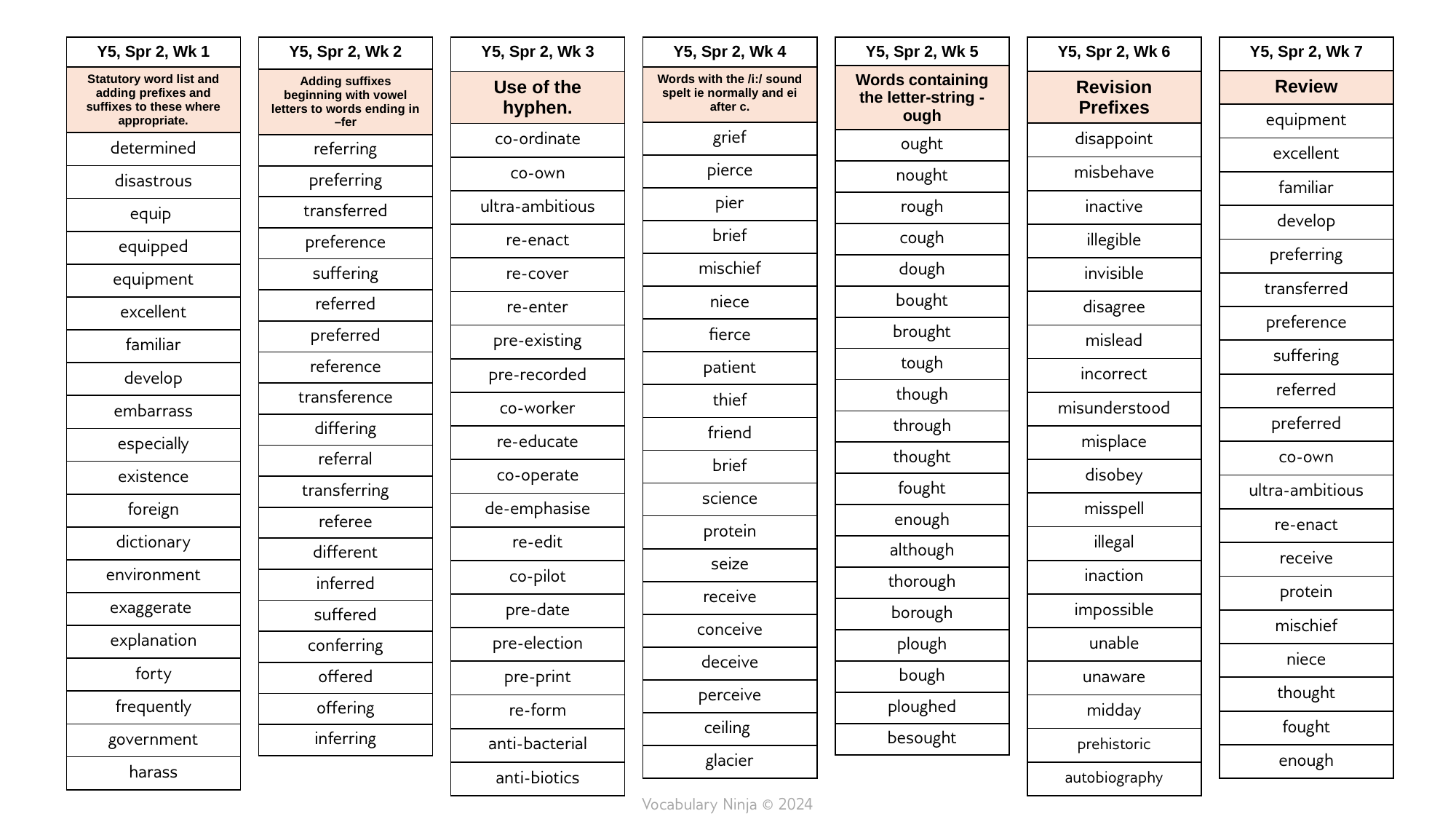

| Y5, Spr 2, Wk 6 |
| --- |
| Revision Prefixes |
| disappoint |
| misbehave |
| inactive |
| illegible |
| invisible |
| disagree |
| mislead |
| incorrect |
| misunderstood |
| misplace |
| disobey |
| misspell |
| illegal |
| inaction |
| impossible |
| unable |
| unaware |
| midday |
| prehistoric |
| autobiography |
| Y5, Spr 2, Wk 2 |
| --- |
| Adding suffixes beginning with vowel letters to words ending in –fer |
| referring |
| preferring |
| transferred |
| preference |
| suffering |
| referred |
| preferred |
| reference |
| transference |
| differing |
| referral |
| transferring |
| referee |
| different |
| inferred |
| suffered |
| conferring |
| offered |
| offering |
| inferring |
| Y5, Spr 2, Wk 3 |
| --- |
| Use of the hyphen. |
| co-ordinate |
| co-own |
| ultra-ambitious |
| re-enact |
| re-cover |
| re-enter |
| pre-existing |
| pre-recorded |
| co-worker |
| re-educate |
| co-operate |
| de-emphasise |
| re-edit |
| co-pilot |
| pre-date |
| pre-election |
| pre-print |
| re-form |
| anti-bacterial |
| anti-biotics |
| Y5, Spr 2, Wk 4 |
| --- |
| Words with the /i:/ sound spelt ie normally and ei after c. |
| grief |
| pierce |
| pier |
| brief |
| mischief |
| niece |
| fierce |
| patient |
| thief |
| friend |
| brief |
| science |
| protein |
| seize |
| receive |
| conceive |
| deceive |
| perceive |
| ceiling |
| glacier |
| Y5, Spr 2, Wk 7 |
| --- |
| Review |
| equipment |
| excellent |
| familiar |
| develop |
| preferring |
| transferred |
| preference |
| suffering |
| referred |
| preferred |
| co-own |
| ultra-ambitious |
| re-enact |
| receive |
| protein |
| mischief |
| niece |
| thought |
| fought |
| enough |
| Y5, Spr 2, Wk 5 |
| --- |
| Words containing the letter-string -ough |
| ought |
| nought |
| rough |
| cough |
| dough |
| bought |
| brought |
| tough |
| though |
| through |
| thought |
| fought |
| enough |
| although |
| thorough |
| borough |
| plough |
| bough |
| ploughed |
| besought |
| Y5, Spr 2, Wk 1 |
| --- |
| Statutory word list and adding prefixes and suffixes to these where appropriate. |
| determined |
| disastrous |
| equip |
| equipped |
| equipment |
| excellent |
| familiar |
| develop |
| embarrass |
| especially |
| existence |
| foreign |
| dictionary |
| environment |
| exaggerate |
| explanation |
| forty |
| frequently |
| government |
| harass |
Vocabulary Ninja © 2024